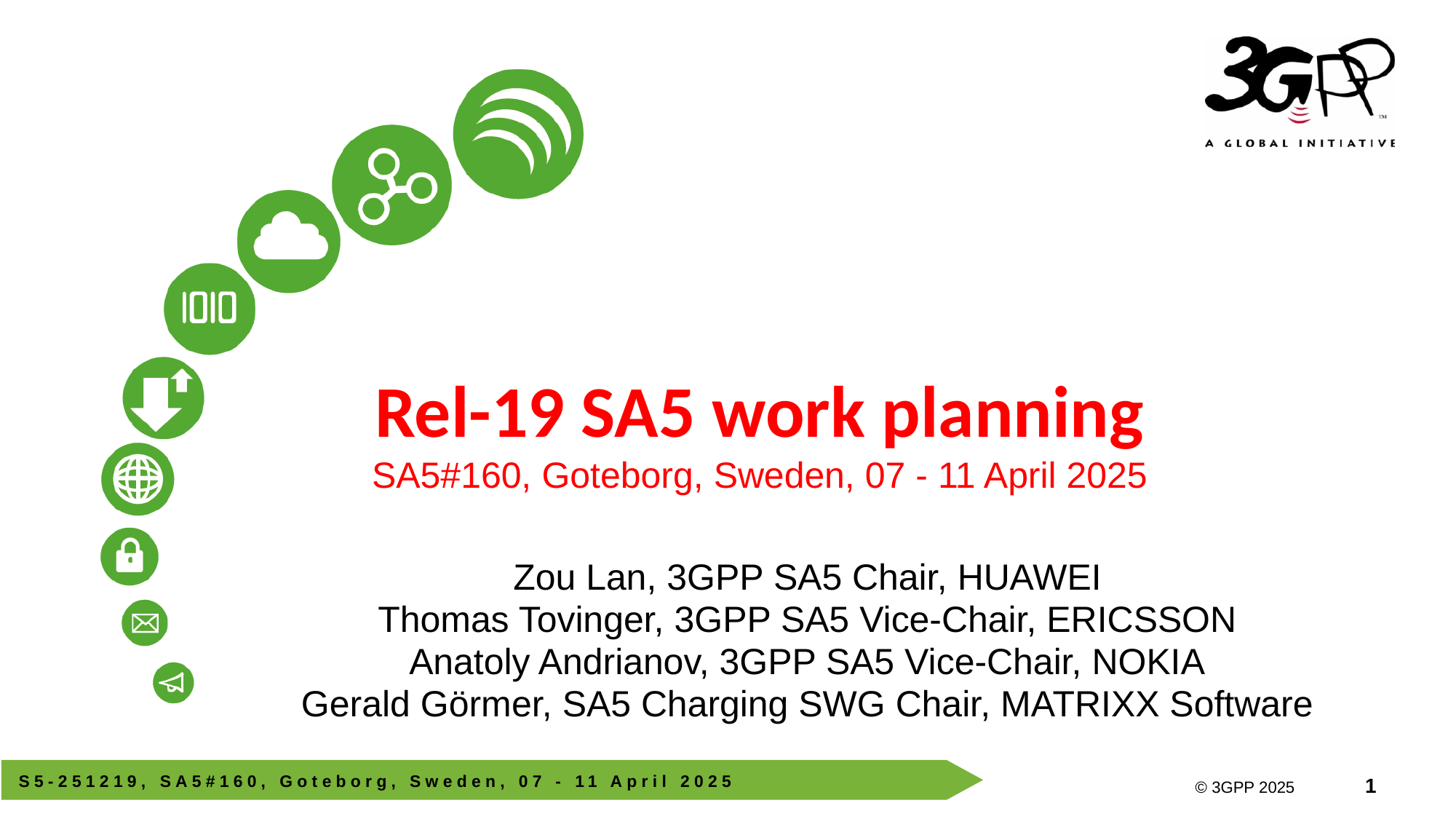

# Rel-19 SA5 work planning SA5#160, Goteborg, Sweden, 07 - 11 April 2025
Zou Lan, 3GPP SA5 Chair, HUAWEI
Thomas Tovinger, 3GPP SA5 Vice-Chair, ERICSSON
Anatoly Andrianov, 3GPP SA5 Vice-Chair, NOKIA
Gerald Görmer, SA5 Charging SWG Chair, MATRIXX Software